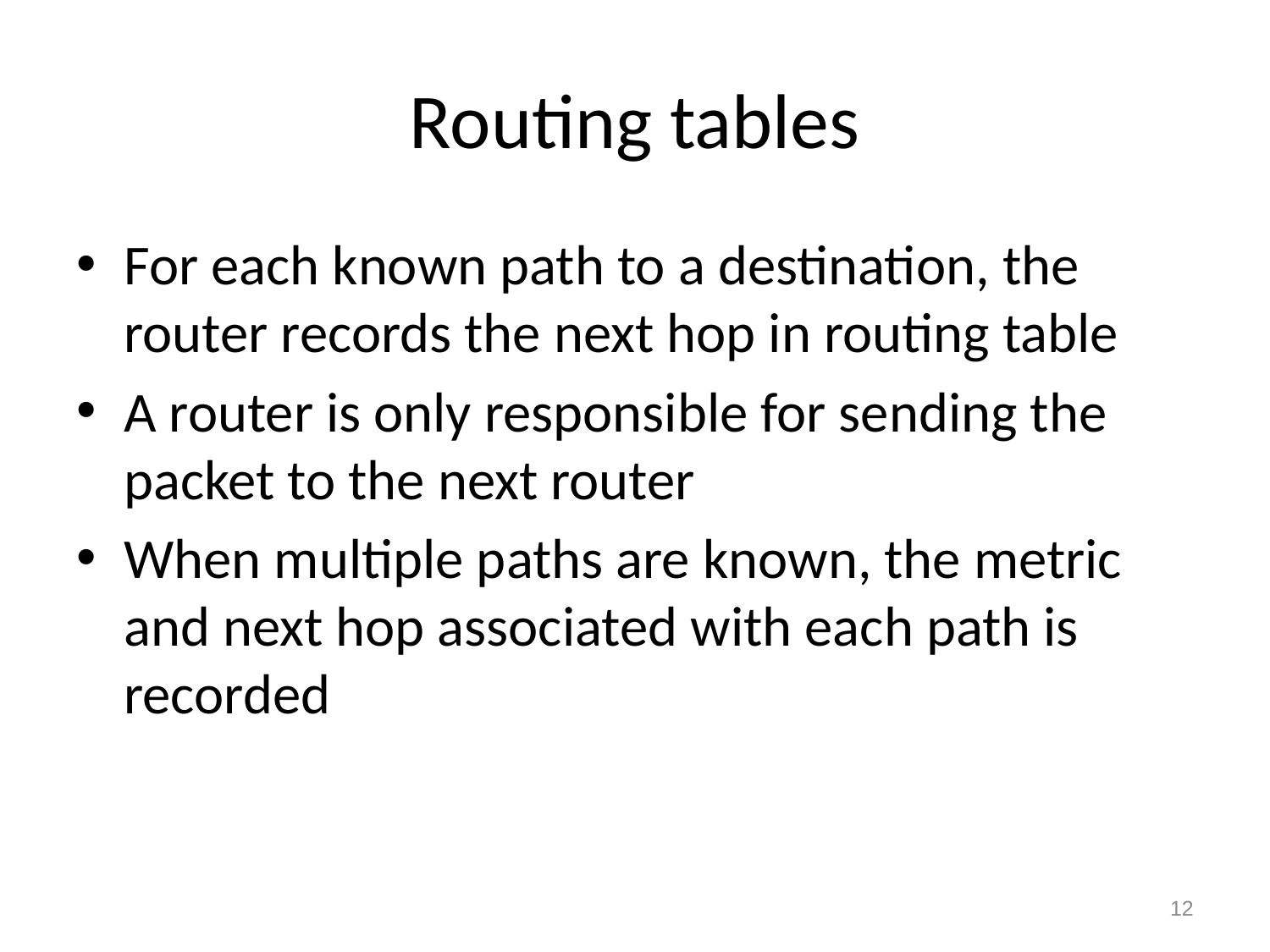

# Routing tables
For each known path to a destination, the router records the next hop in routing table
A router is only responsible for sending the packet to the next router
When multiple paths are known, the metric and next hop associated with each path is recorded
12